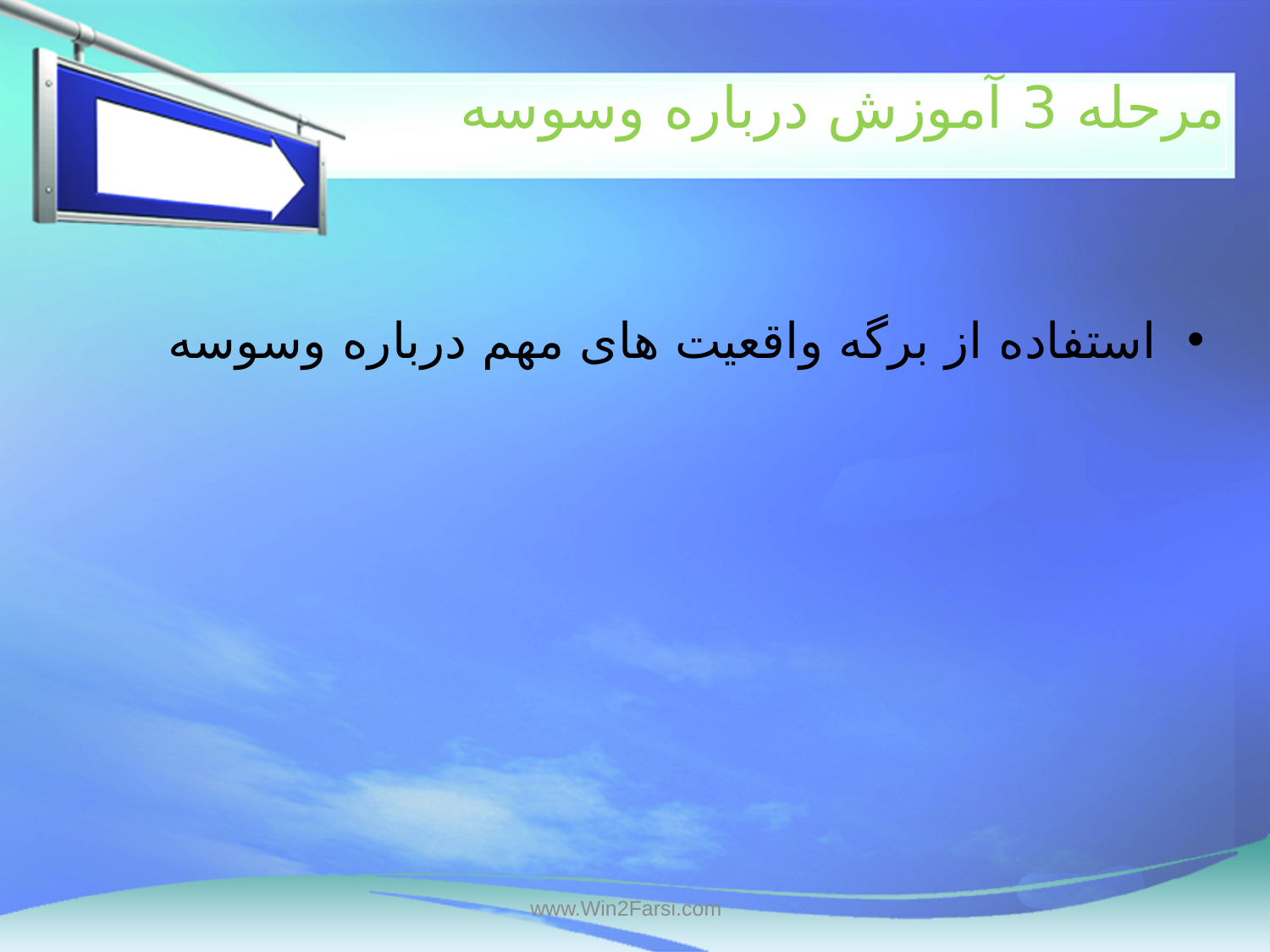

# مرحله 3 آموزش درباره وسوسه
استفاده از برگه واقعیت های مهم درباره وسوسه

www.Win2Farsi.com